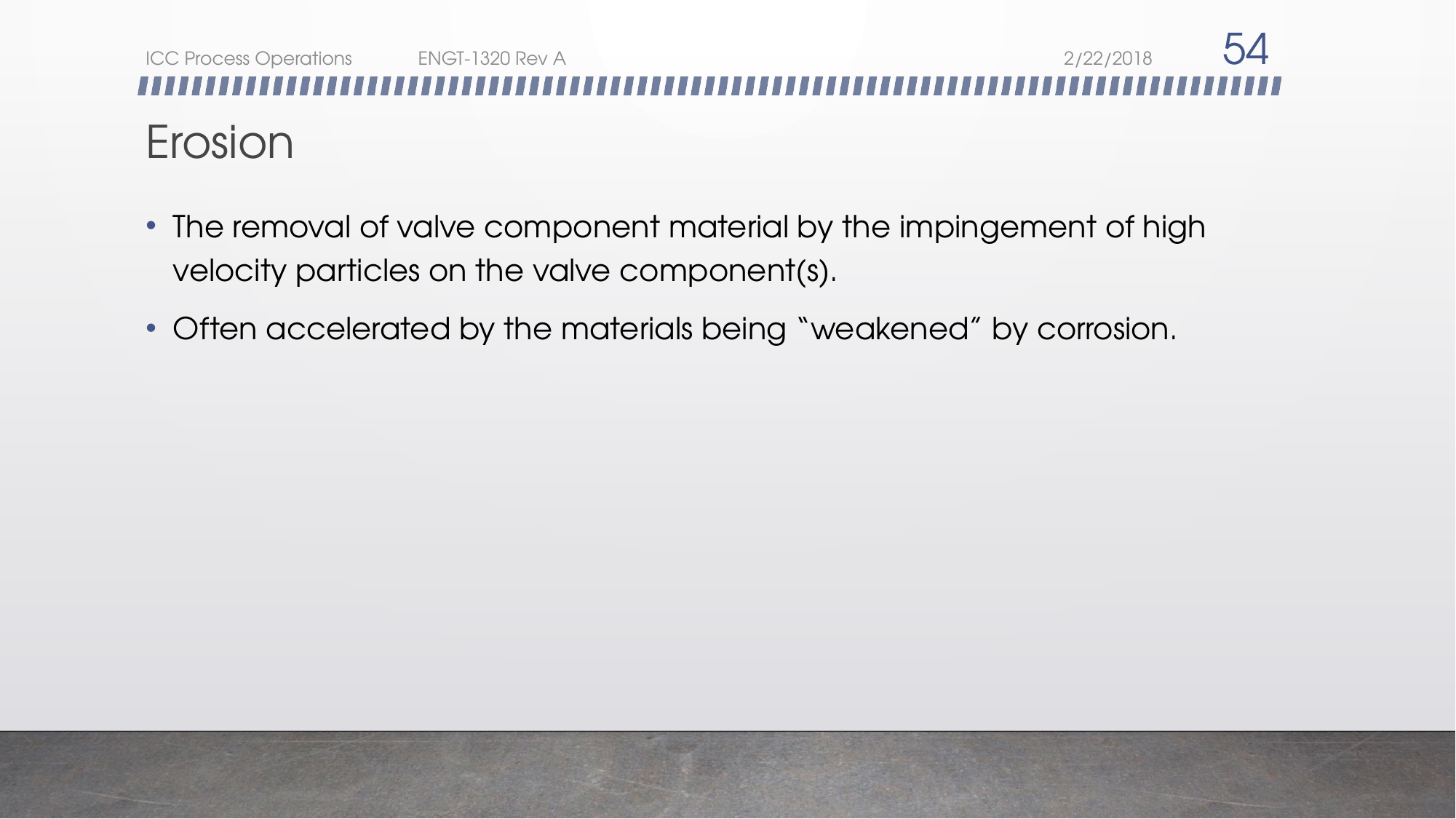

54
ICC Process Operations             ENGT-1320 Rev A
2/22/2018
# Erosion
The removal of valve component material by the impingement of high velocity particles on the valve component(s).
Often accelerated by the materials being “weakened” by corrosion.